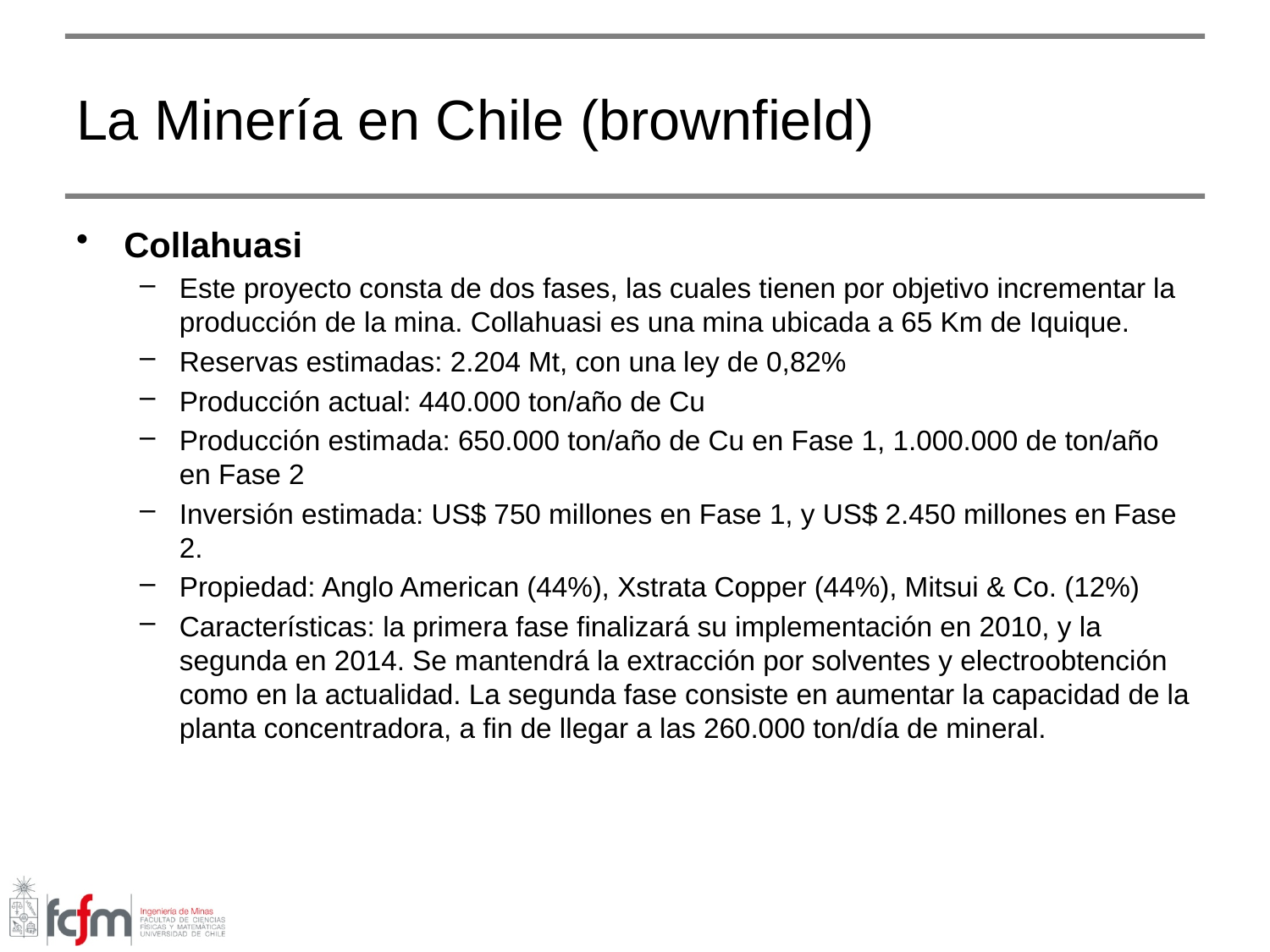

# La Minería en Chile (brownfield)
Collahuasi
Este proyecto consta de dos fases, las cuales tienen por objetivo incrementar la producción de la mina. Collahuasi es una mina ubicada a 65 Km de Iquique.
Reservas estimadas: 2.204 Mt, con una ley de 0,82%
Producción actual: 440.000 ton/año de Cu
Producción estimada: 650.000 ton/año de Cu en Fase 1, 1.000.000 de ton/año en Fase 2
Inversión estimada: US$ 750 millones en Fase 1, y US$ 2.450 millones en Fase 2.
Propiedad: Anglo American (44%), Xstrata Copper (44%), Mitsui & Co. (12%)
Características: la primera fase finalizará su implementación en 2010, y la segunda en 2014. Se mantendrá la extracción por solventes y electroobtención como en la actualidad. La segunda fase consiste en aumentar la capacidad de la planta concentradora, a fin de llegar a las 260.000 ton/día de mineral.